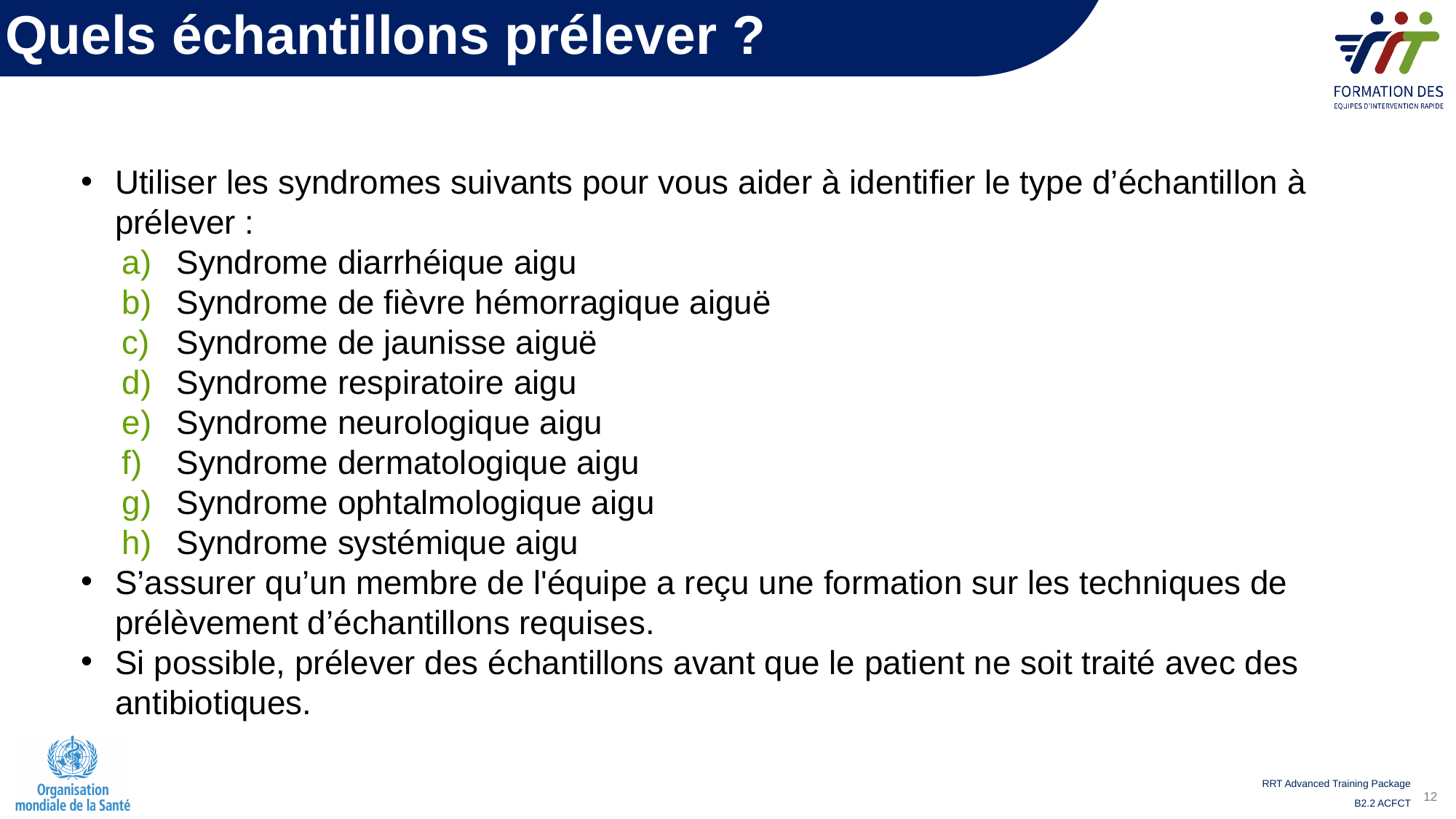

Quels échantillons prélever ?
Utiliser les syndromes suivants pour vous aider à identifier le type d’échantillon à prélever :
Syndrome diarrhéique aigu
Syndrome de fièvre hémorragique aiguë
Syndrome de jaunisse aiguë
Syndrome respiratoire aigu
Syndrome neurologique aigu
Syndrome dermatologique aigu
Syndrome ophtalmologique aigu
Syndrome systémique aigu
S’assurer qu’un membre de l'équipe a reçu une formation sur les techniques de prélèvement d’échantillons requises.
Si possible, prélever des échantillons avant que le patient ne soit traité avec des antibiotiques.